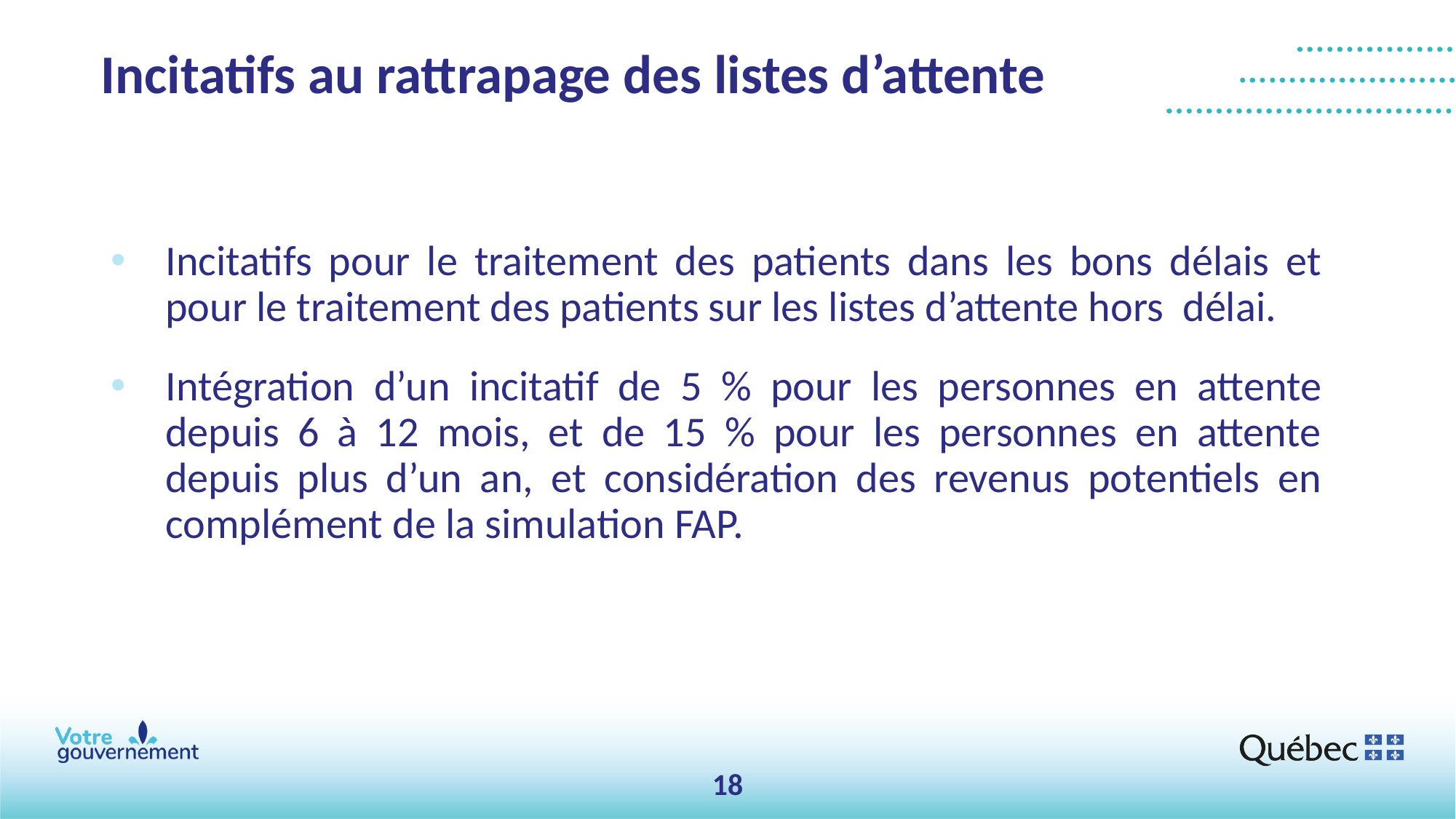

# Incitatifs au rattrapage des listes d’attente
Incitatifs pour le traitement des patients dans les bons délais et pour le traitement des patients sur les listes d’attente hors  délai.
Intégration d’un incitatif de 5 % pour les personnes en attente depuis 6 à 12 mois, et de 15 % pour les personnes en attente depuis plus d’un an, et considération des revenus potentiels en complément de la simulation FAP.
18